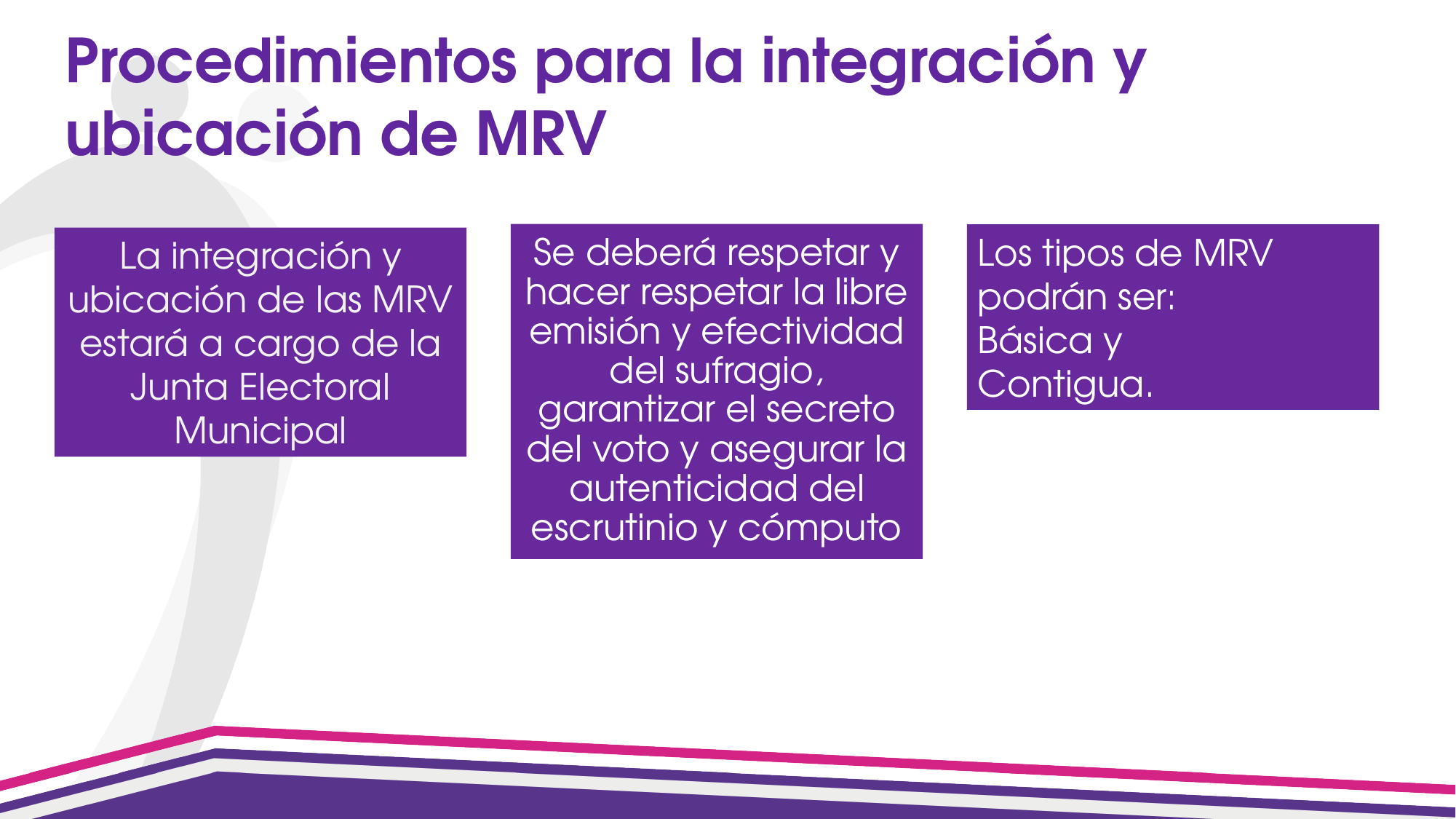

Procedimientos para la integración y ubicación de MRV

Se deberá respetar y hacer respetar la libre emisión y efectividad del sufragio, garantizar el secreto del voto y asegurar la autenticidad del escrutinio y cómputo

Los tipos de MRV podrán ser:
Básica y
Contigua.
La integración y ubicación de las MRV estará a cargo de la Junta Electoral Municipal